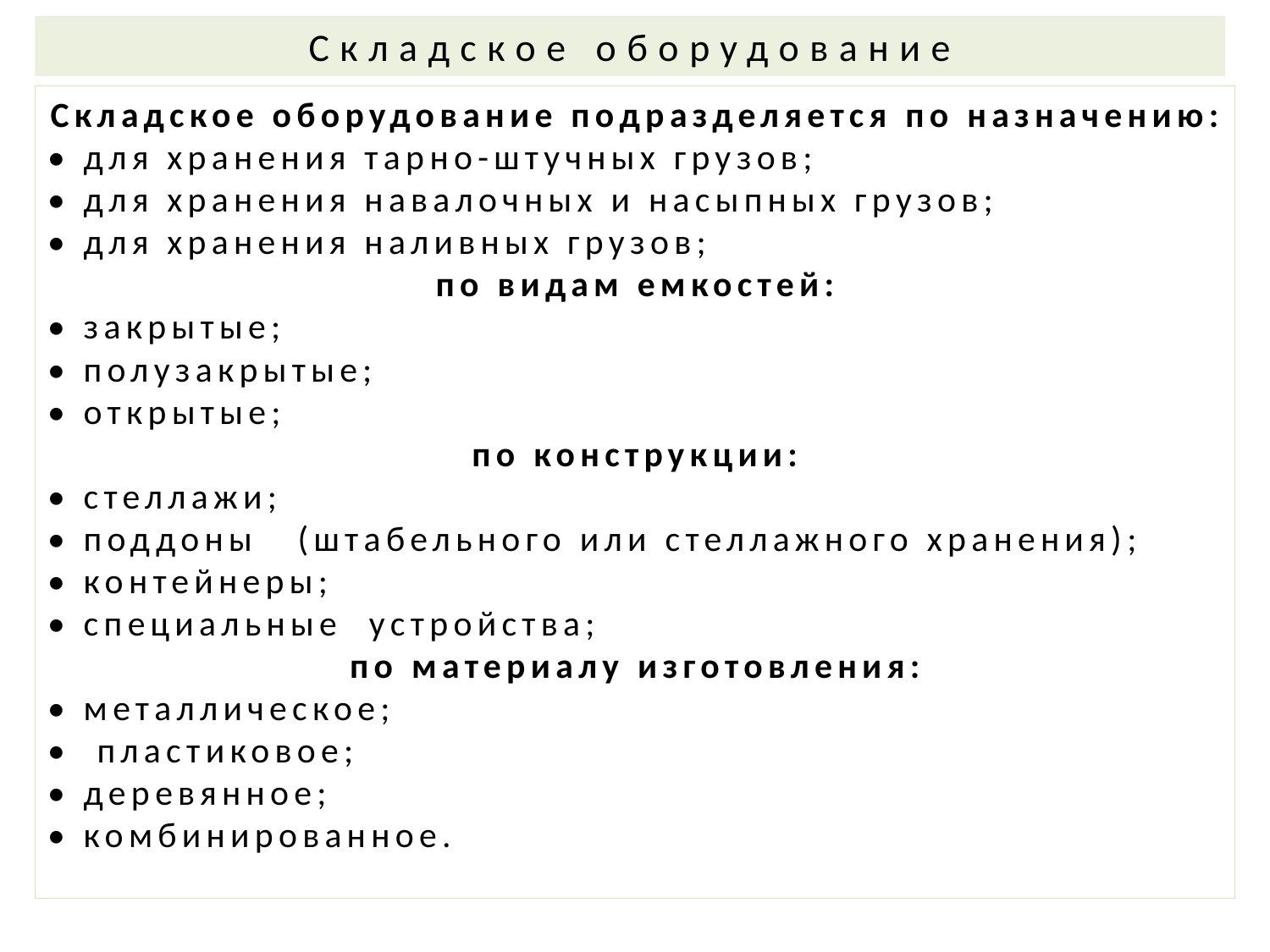

# Складское оборудование
Складское оборудование подразделяется по назначению:
• для хранения тарно-штучных грузов;
• для хранения навалочных и насыпных грузов;
• для хранения наливных грузов;
по видам емкостей:
• закрытые;
• полузакрытые;
• открытые;
по конструкции:
• стеллажи;
• поддоны   (штабельного или стеллажного хранения);
• контейнеры;
• специальные  устройства;
по материалу изготовления:
• металлическое;
•  пластиковое;
• деревянное;
• комбинированное.